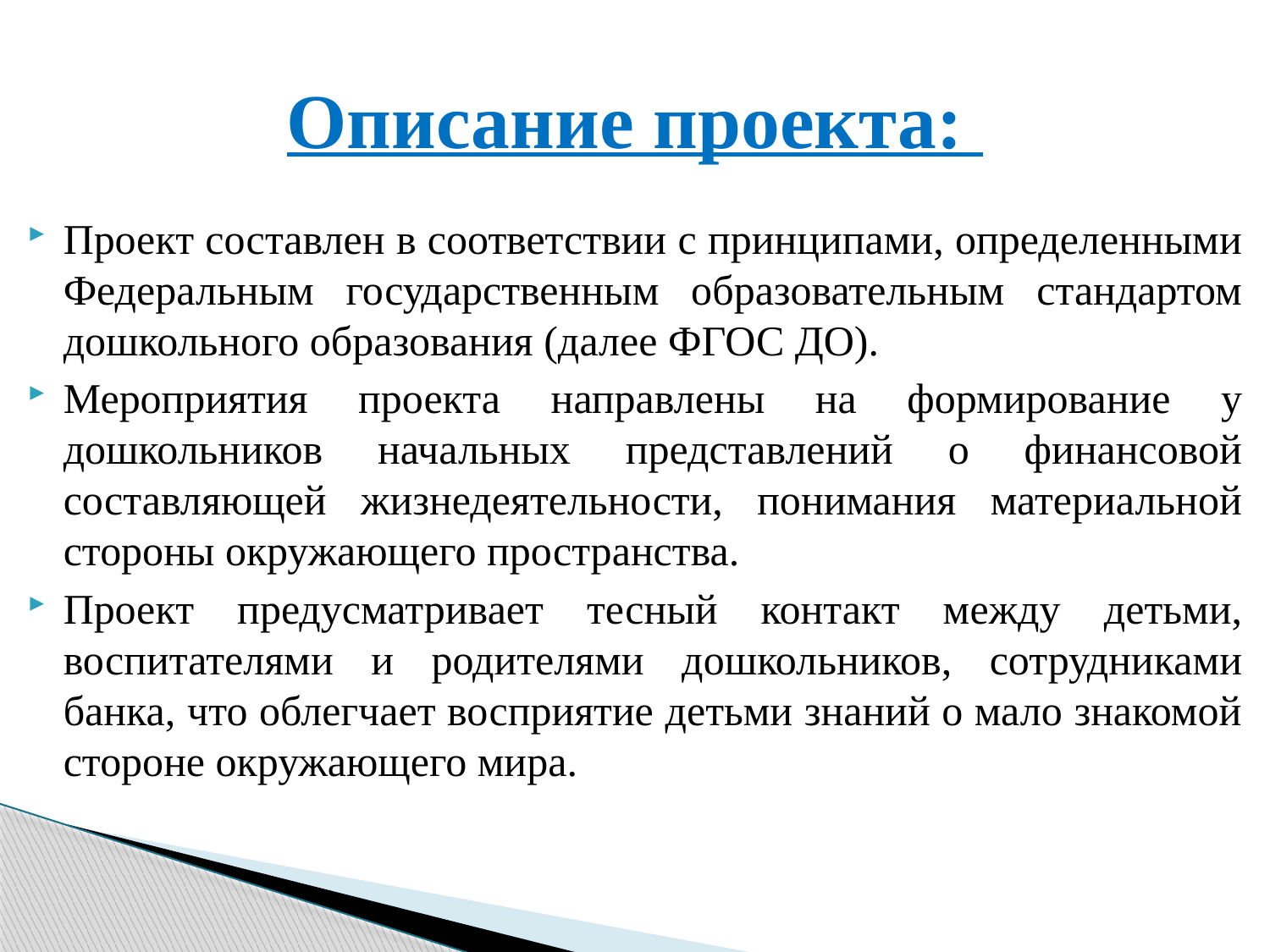

# Описание проекта:
Проект составлен в соответствии с принципами, определенными Федеральным государственным образовательным стандартом дошкольного образования (далее ФГОС ДО).
Мероприятия проекта направлены на формирование у дошкольников начальных представлений о финансовой составляющей жизнедеятельности, понимания материальной стороны окружающего пространства.
Проект предусматривает тесный контакт между детьми, воспитателями и родителями дошкольников, сотрудниками банка, что облегчает восприятие детьми знаний о мало знакомой стороне окружающего мира.